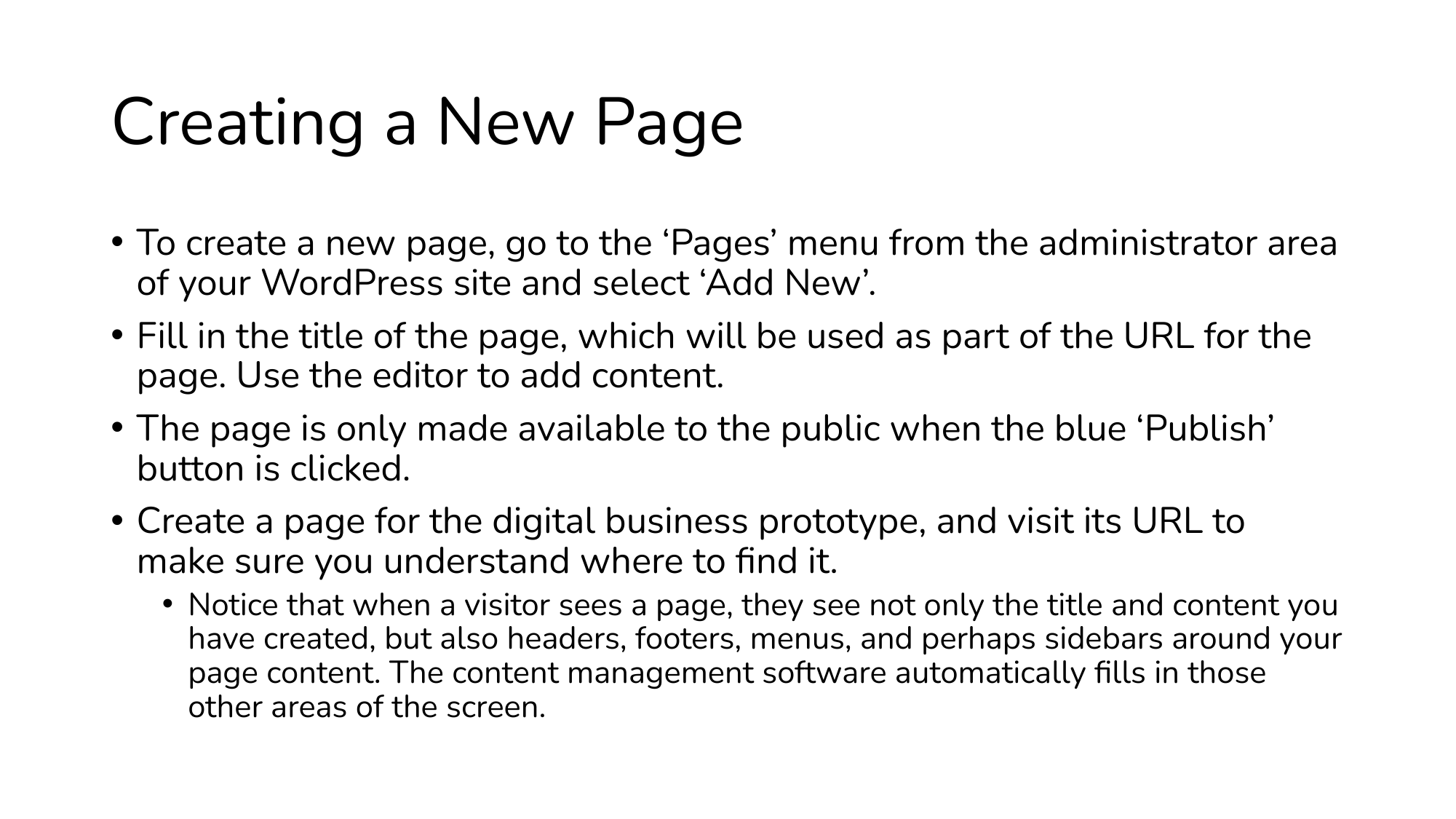

# Creating a New Page
To create a new page, go to the ‘Pages’ menu from the administrator area of your WordPress site and select ‘Add New’.
Fill in the title of the page, which will be used as part of the URL for the page. Use the editor to add content.
The page is only made available to the public when the blue ‘Publish’ button is clicked.
Create a page for the digital business prototype, and visit its URL to make sure you understand where to find it.
Notice that when a visitor sees a page, they see not only the title and content you have created, but also headers, footers, menus, and perhaps sidebars around your page content. The content management software automatically fills in those other areas of the screen.